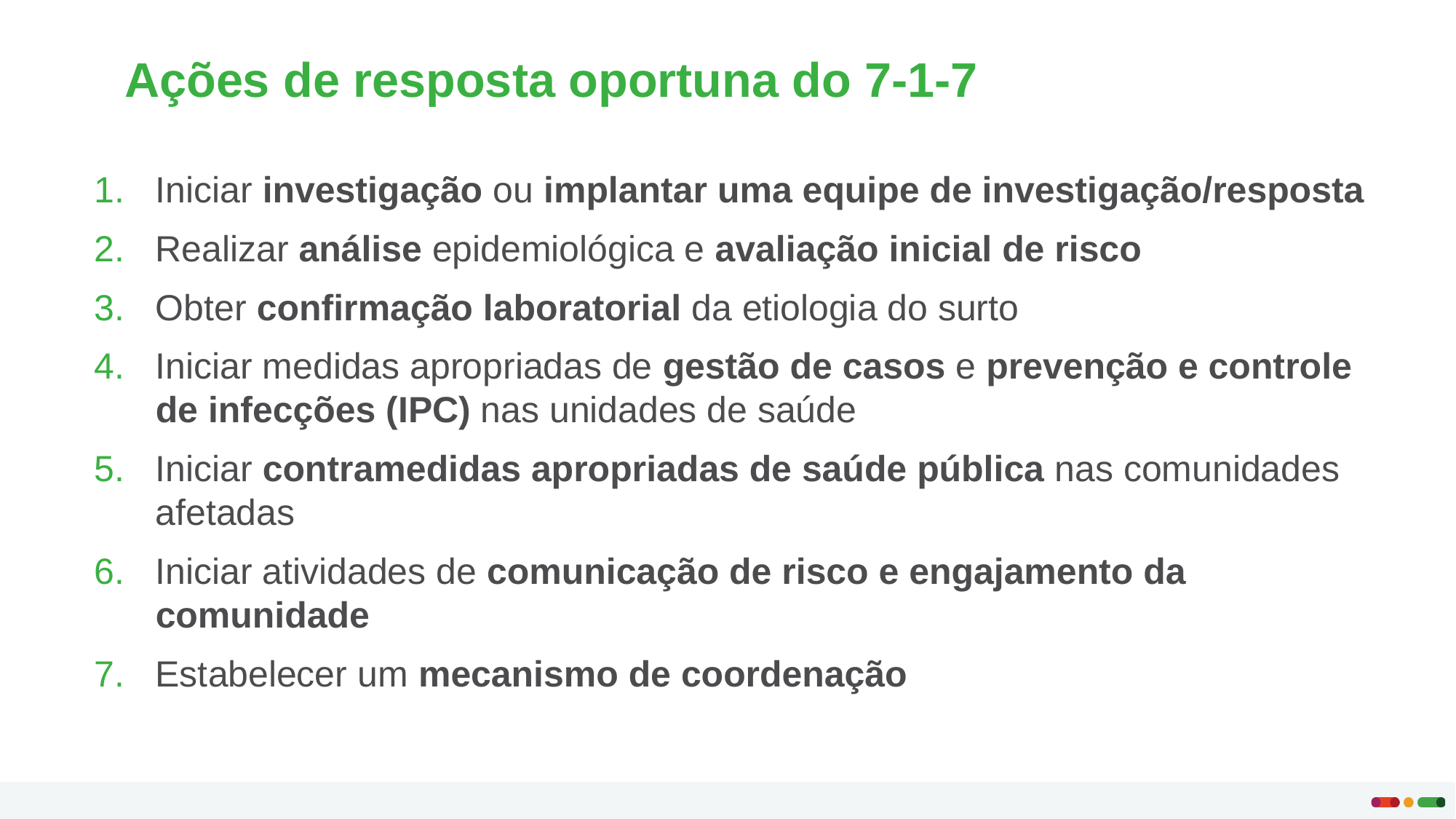

# Ações de resposta oportuna do 7-1-7
Iniciar investigação ou implantar uma equipe de investigação/resposta
Realizar análise epidemiológica e avaliação inicial de risco
Obter confirmação laboratorial da etiologia do surto
Iniciar medidas apropriadas de gestão de casos e prevenção e controle de infecções (IPC) nas unidades de saúde
Iniciar contramedidas apropriadas de saúde pública nas comunidades afetadas
Iniciar atividades de comunicação de risco e engajamento da comunidade
Estabelecer um mecanismo de coordenação